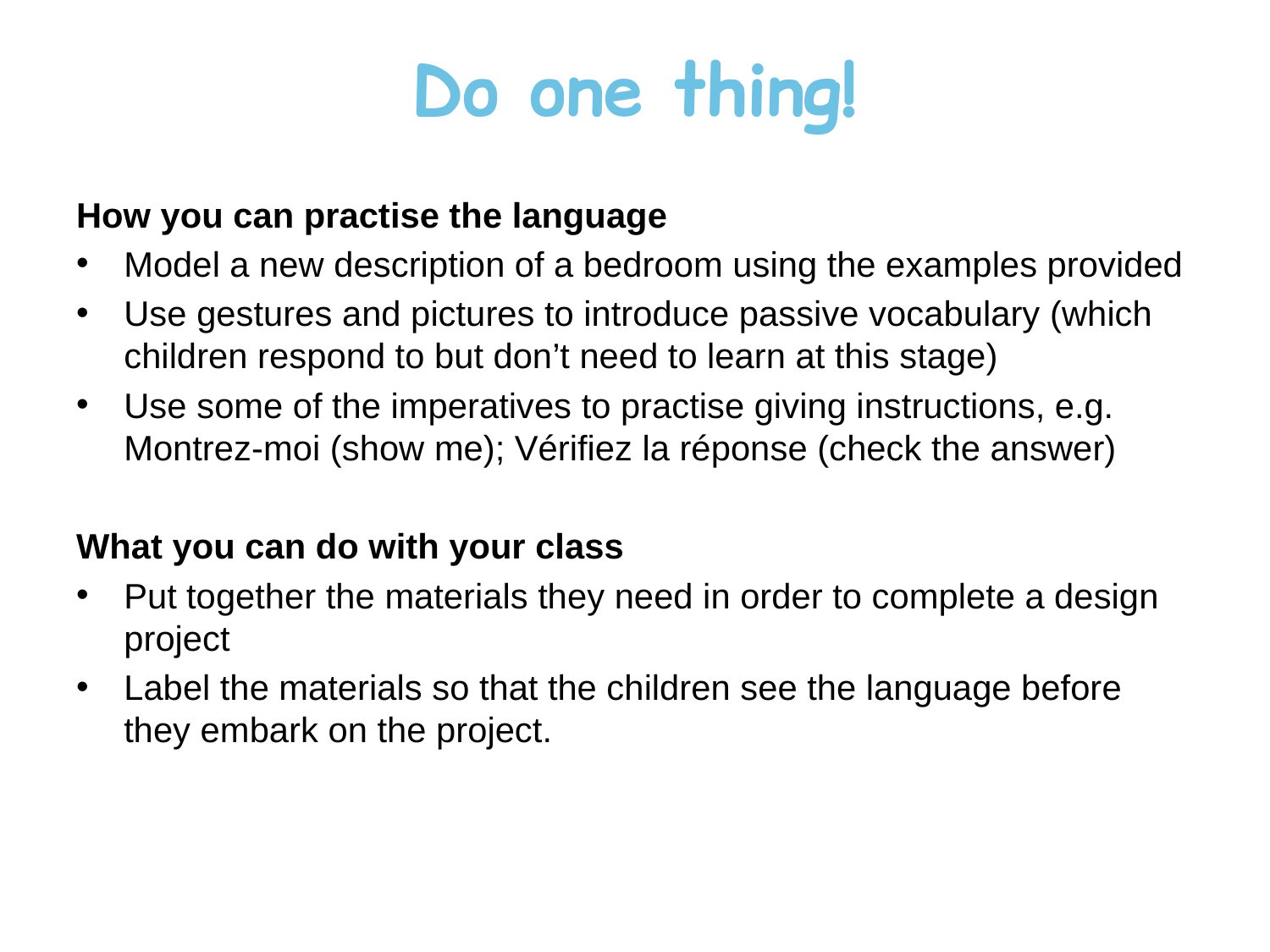

# Do one thing!
How you can practise the language
Model a new description of a bedroom using the examples provided
Use gestures and pictures to introduce passive vocabulary (which children respond to but don’t need to learn at this stage)
Use some of the imperatives to practise giving instructions, e.g. Montrez-moi (show me); Vérifiez la réponse (check the answer)

What you can do with your class
Put together the materials they need in order to complete a design project
Label the materials so that the children see the language before they embark on the project.